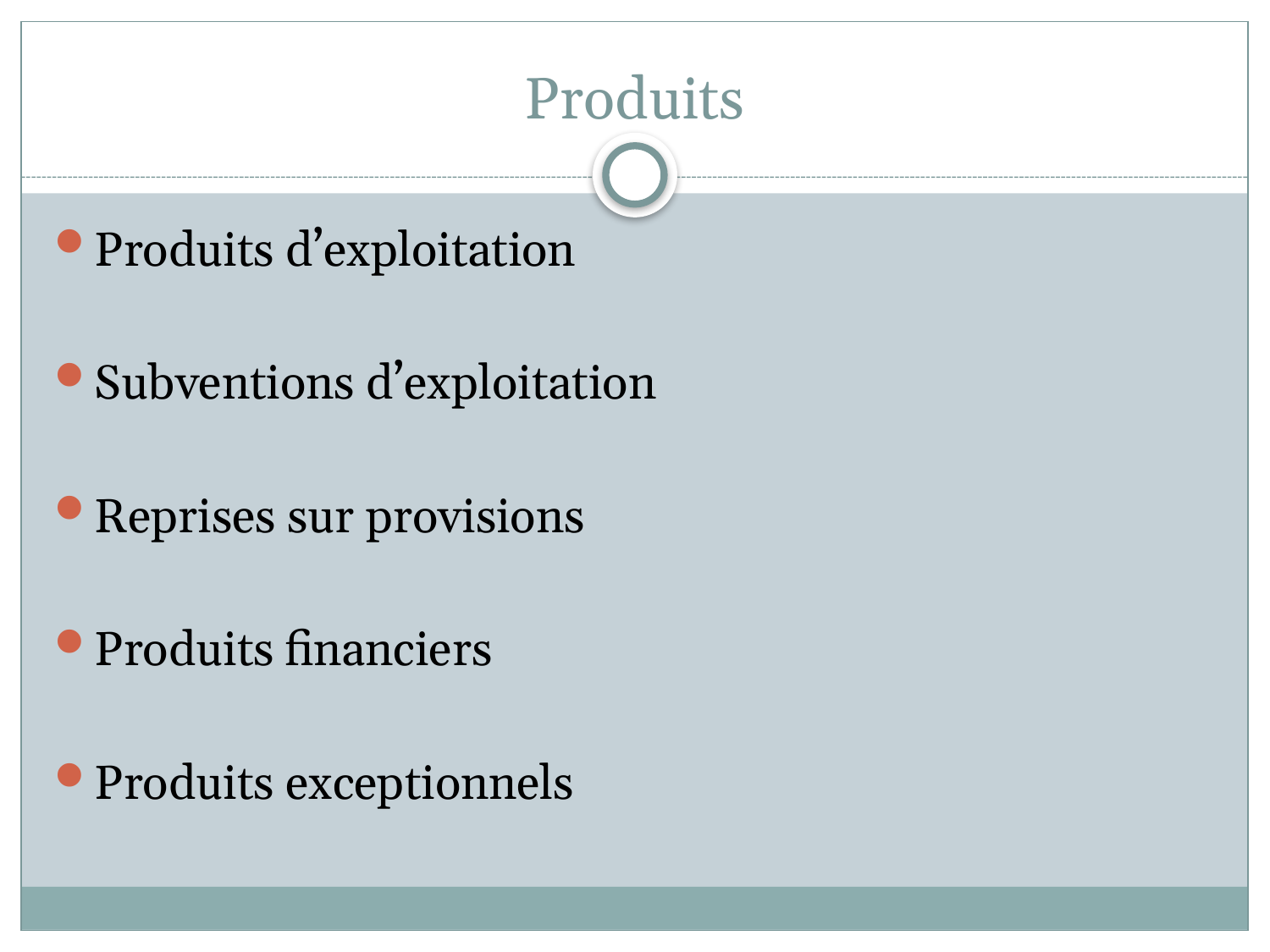

# Produits
Produits d’exploitation

Subventions d’exploitation

Reprises sur provisions

Produits financiers

Produits exceptionnels